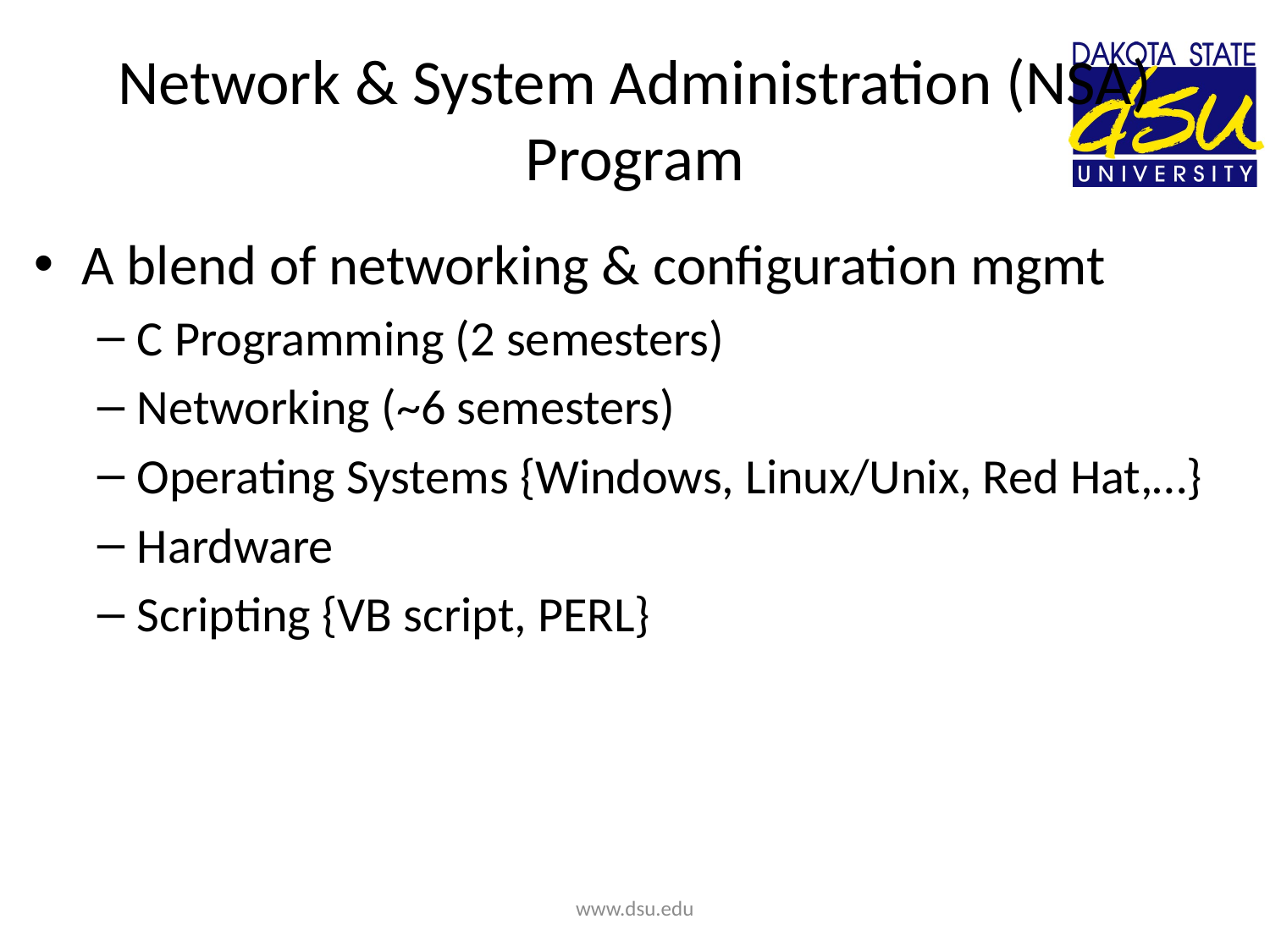

# Network & System Administration (NSA) Program
A blend of networking & configuration mgmt
C Programming (2 semesters)
Networking (~6 semesters)
Operating Systems {Windows, Linux/Unix, Red Hat,…}
Hardware
Scripting {VB script, PERL}

www.dsu.edu